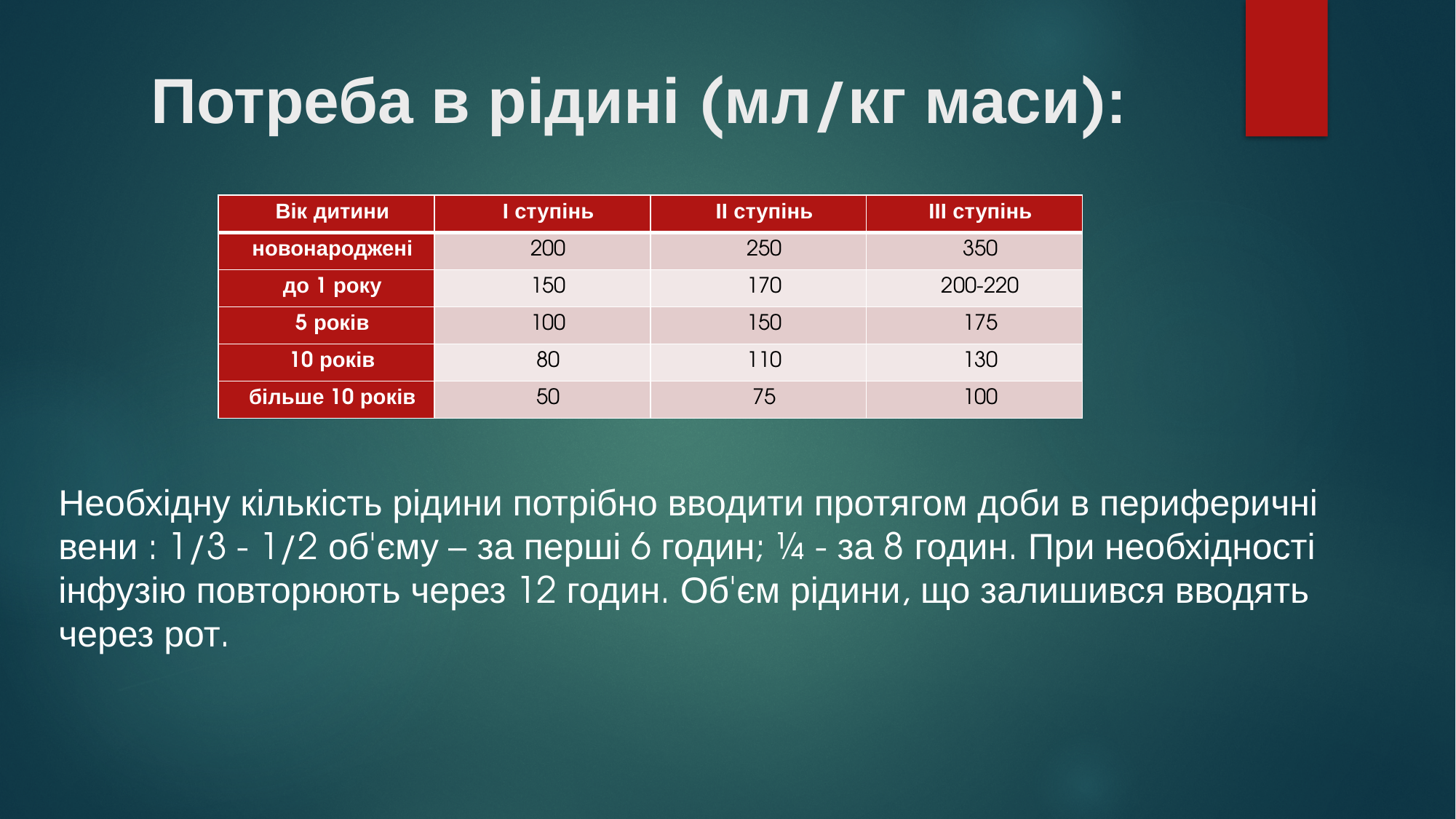

# Потреба в рідині (мл/кг маси):
| Вік дитини | І ступінь | ІІ ступінь | ІІІ ступінь |
| --- | --- | --- | --- |
| новонароджені | 200 | 250 | 350 |
| до 1 року | 150 | 170 | 200-220 |
| 5 років | 100 | 150 | 175 |
| 10 років | 80 | 110 | 130 |
| більше 10 років | 50 | 75 | 100 |
Необхідну кількість рідини потрібно вводити протягом доби в периферичні вени : 1/3 - 1/2 об'єму – за перші 6 годин; ¼ - за 8 годин. При необхідності інфузію повторюють через 12 годин. Об'єм рідини, що залишився вводять через рот.